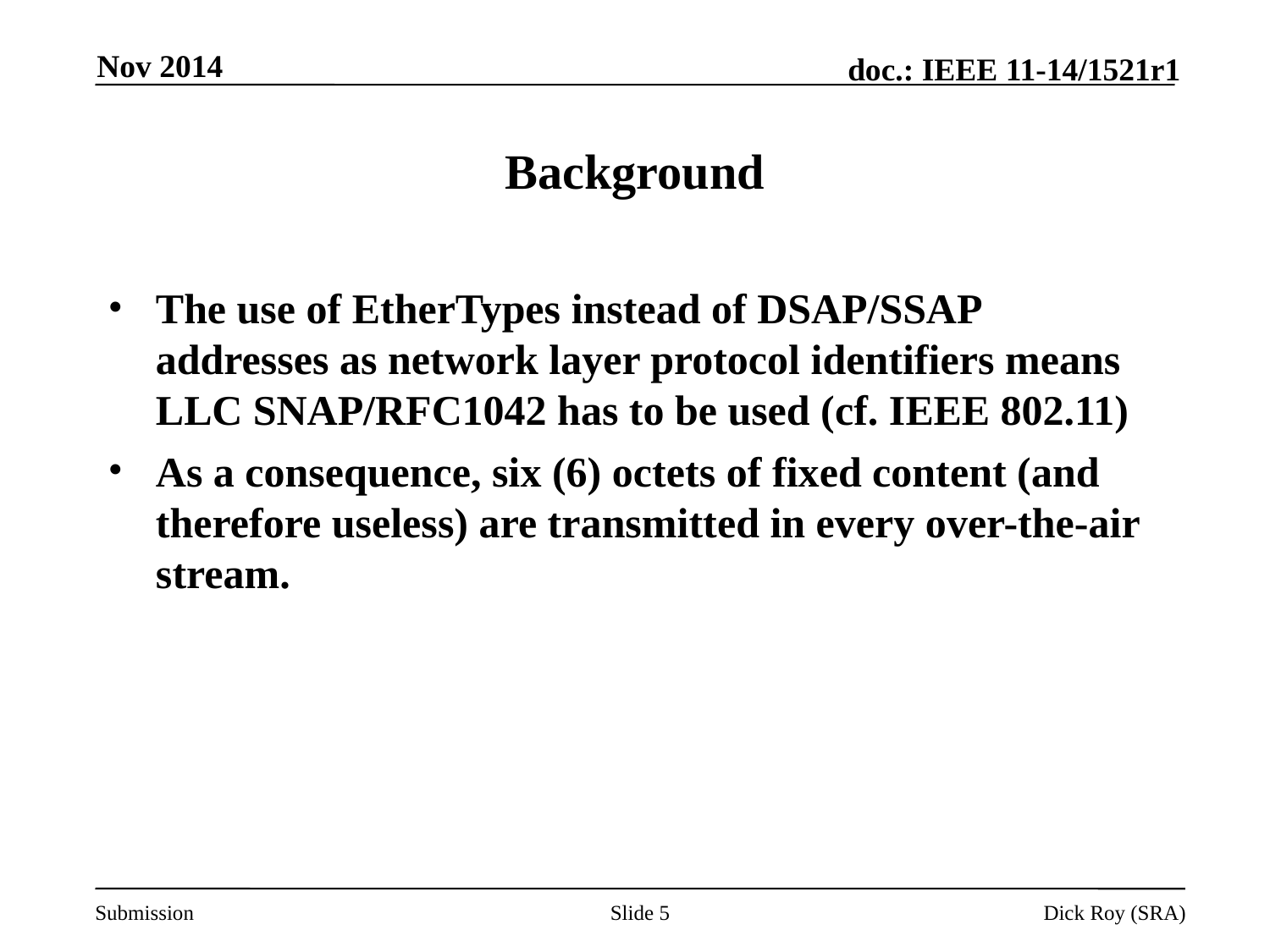

Background
The use of EtherTypes instead of DSAP/SSAP addresses as network layer protocol identifiers means LLC SNAP/RFC1042 has to be used (cf. IEEE 802.11)
As a consequence, six (6) octets of fixed content (and therefore useless) are transmitted in every over-the-air stream.

Nov 2014
Slide 5